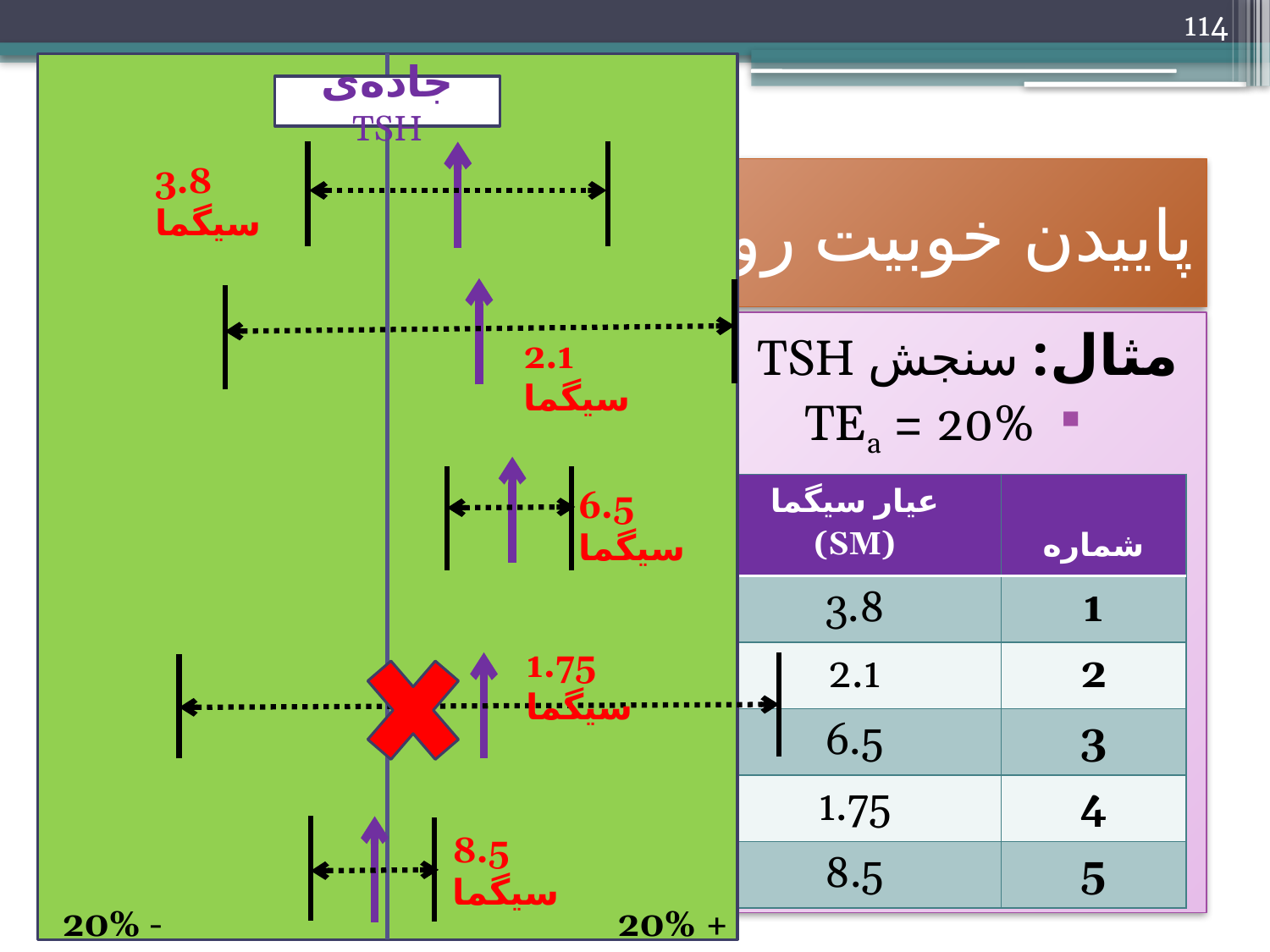

114

جاده‌ی TSH
3.8 سیگما
# پاییدن خوبیت روش
مثال: سنجش TSH
TEa = 20%
2.1 سیگما

آسانی نگهداری خوبیت

|  | عیار سیگما (SM) | شماره |
| --- | --- | --- |
|  | 3.8 | 1 |
|  | 2.1 | 2 |
|  | 6.5 | 3 |
|  | 1.75 | 4 |
|  | 8.5 | 5 |
6.5 سیگما

1.75 سیگما
ناپذیرفته
8.5 سیگما
20% -
20% +